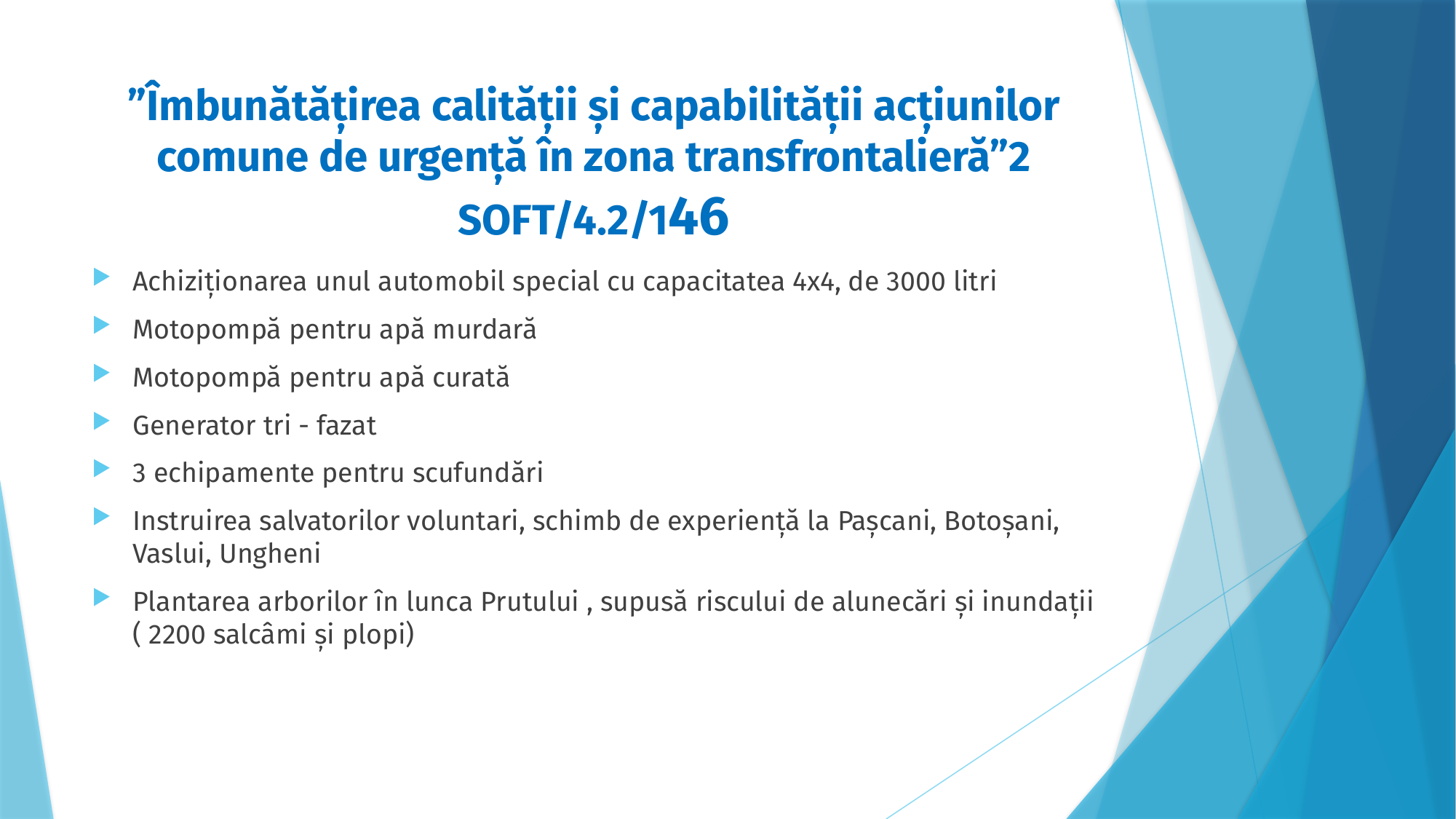

# ”Îmbunătăţirea calităţii şi capabilităţii acţiunilor comune de urgenţă în zona transfrontalieră”2 SOFT/4.2/146
Achiziționarea unul automobil special cu capacitatea 4x4, de 3000 litri
Motopompă pentru apă murdară
Motopompă pentru apă curată
Generator tri - fazat
3 echipamente pentru scufundări
Instruirea salvatorilor voluntari, schimb de experiență la Pașcani, Botoșani, Vaslui, Ungheni
Plantarea arborilor în lunca Prutului , supusă riscului de alunecări și inundații ( 2200 salcâmi și plopi)